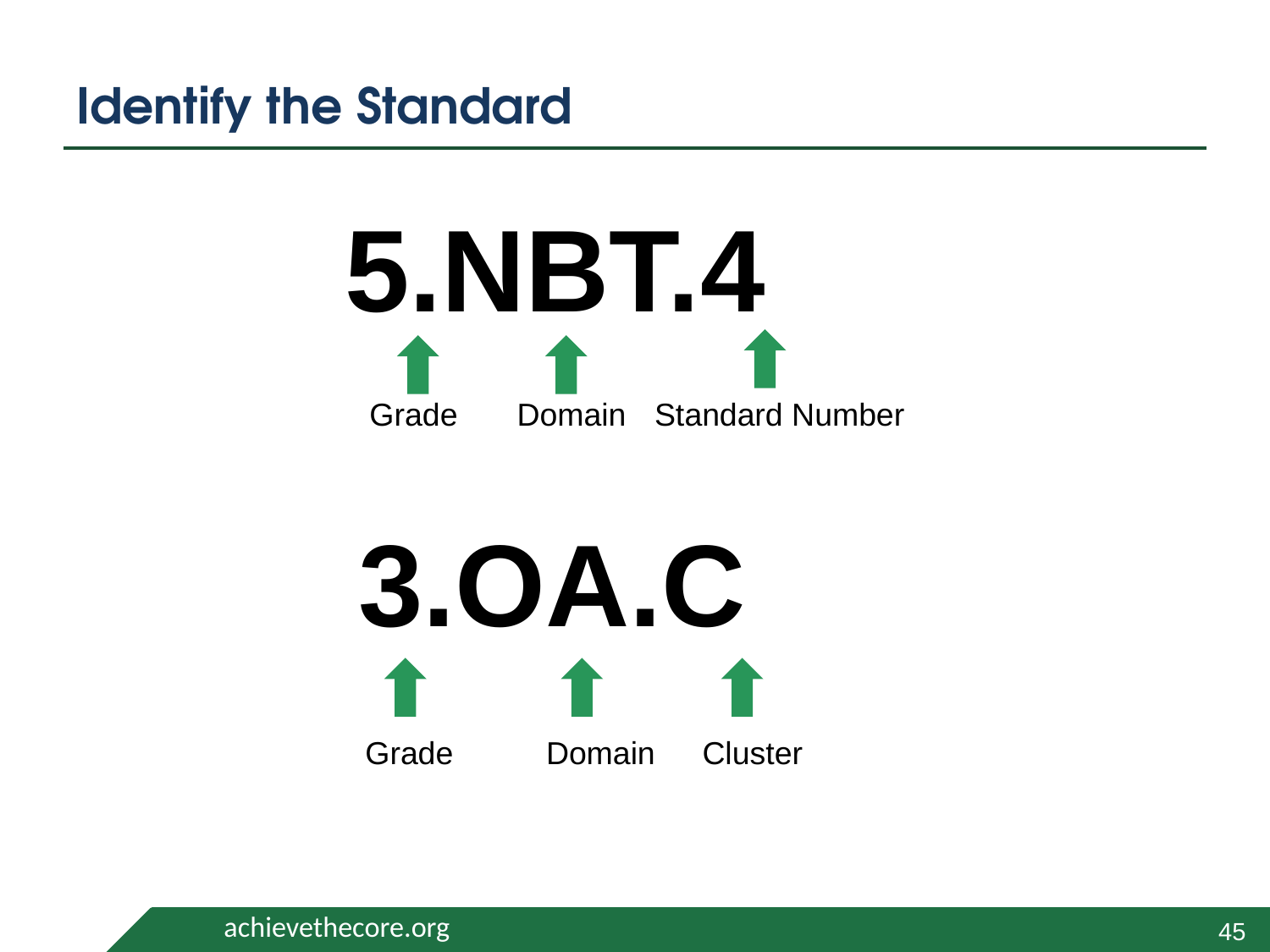

# Identify the Standard
5.NBT.4

Standard Number

Grade

Domain
3.OA.C

Domain

Grade

Cluster
45